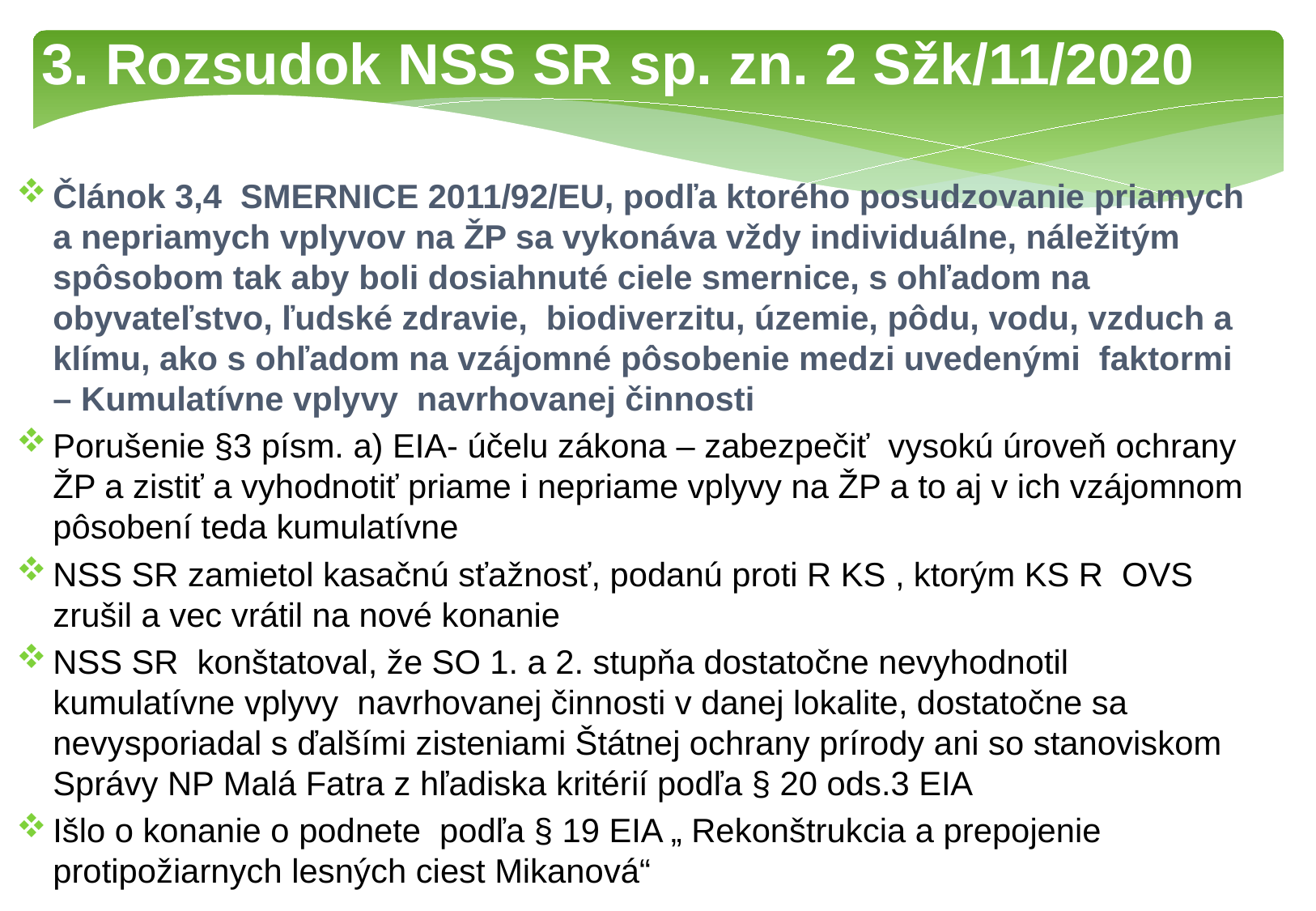

3. Rozsudok NSS SR sp. zn. 2 Sžk/11/2020
Článok 3,4  SMERNICE 2011/92/EU, podľa ktorého posudzovanie priamych a nepriamych vplyvov na ŽP sa vykonáva vždy individuálne, náležitým spôsobom tak aby boli dosiahnuté ciele smernice, s ohľadom na obyvateľstvo, ľudské zdravie,  biodiverzitu, územie, pôdu, vodu, vzduch a klímu, ako s ohľadom na vzájomné pôsobenie medzi uvedenými  faktormi – Kumulatívne vplyvy  navrhovanej činnosti
Porušenie §3 písm. a) EIA- účelu zákona – zabezpečiť  vysokú úroveň ochrany ŽP a zistiť a vyhodnotiť priame i nepriame vplyvy na ŽP a to aj v ich vzájomnom pôsobení teda kumulatívne
NSS SR zamietol kasačnú sťažnosť, podanú proti R KS , ktorým KS R  OVS zrušil a vec vrátil na nové konanie
NSS SR  konštatoval, že SO 1. a 2. stupňa dostatočne nevyhodnotil kumulatívne vplyvy  navrhovanej činnosti v danej lokalite, dostatočne sa nevysporiadal s ďalšími zisteniami Štátnej ochrany prírody ani so stanoviskom  Správy NP Malá Fatra z hľadiska kritérií podľa § 20 ods.3 EIA
Išlo o konanie o podnete  podľa § 19 EIA „ Rekonštrukcia a prepojenie  protipožiarnych lesných ciest Mikanová“